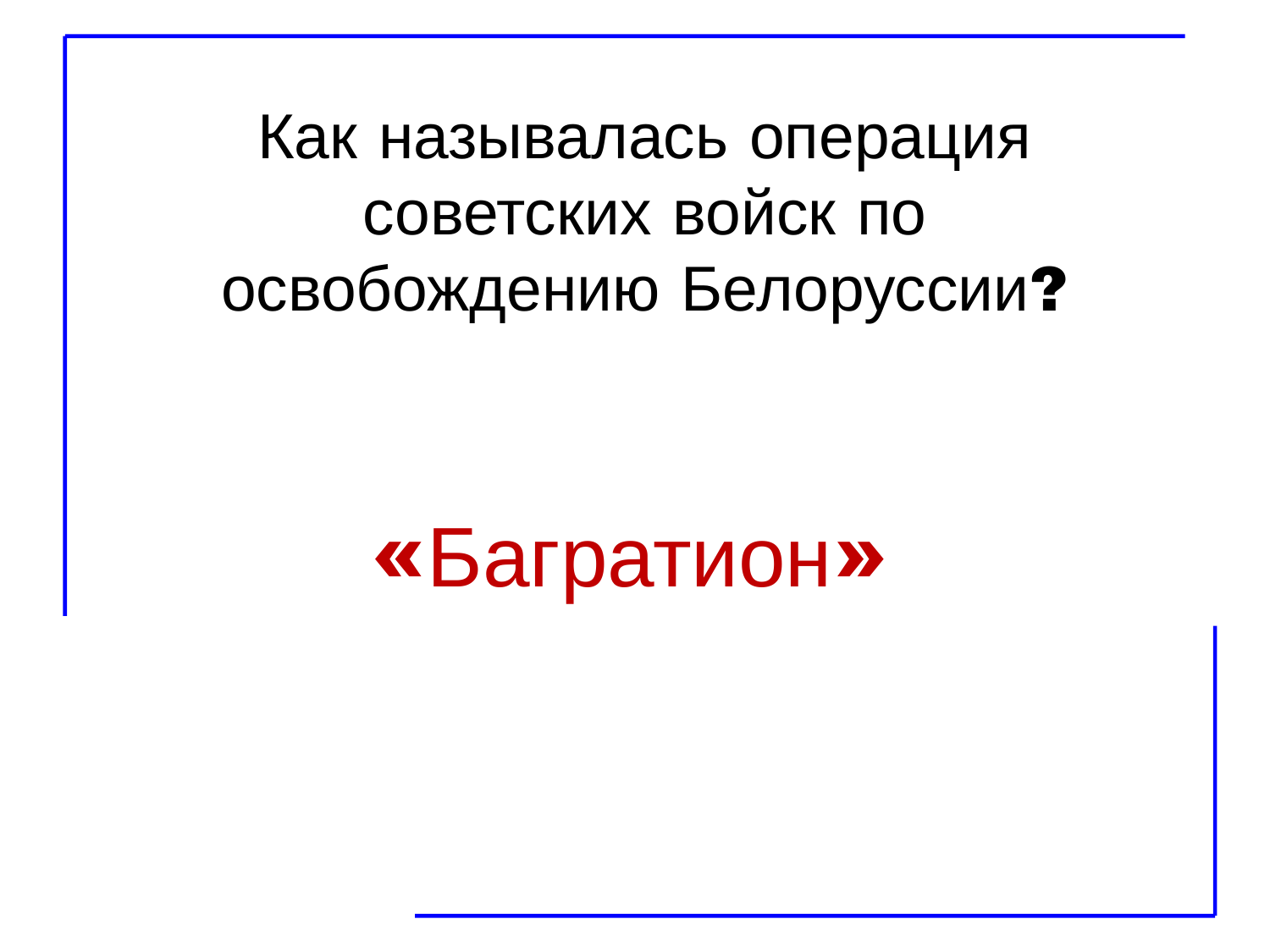

Как называлась операция советских войск по освобождению Белоруссии?
«Багратион»